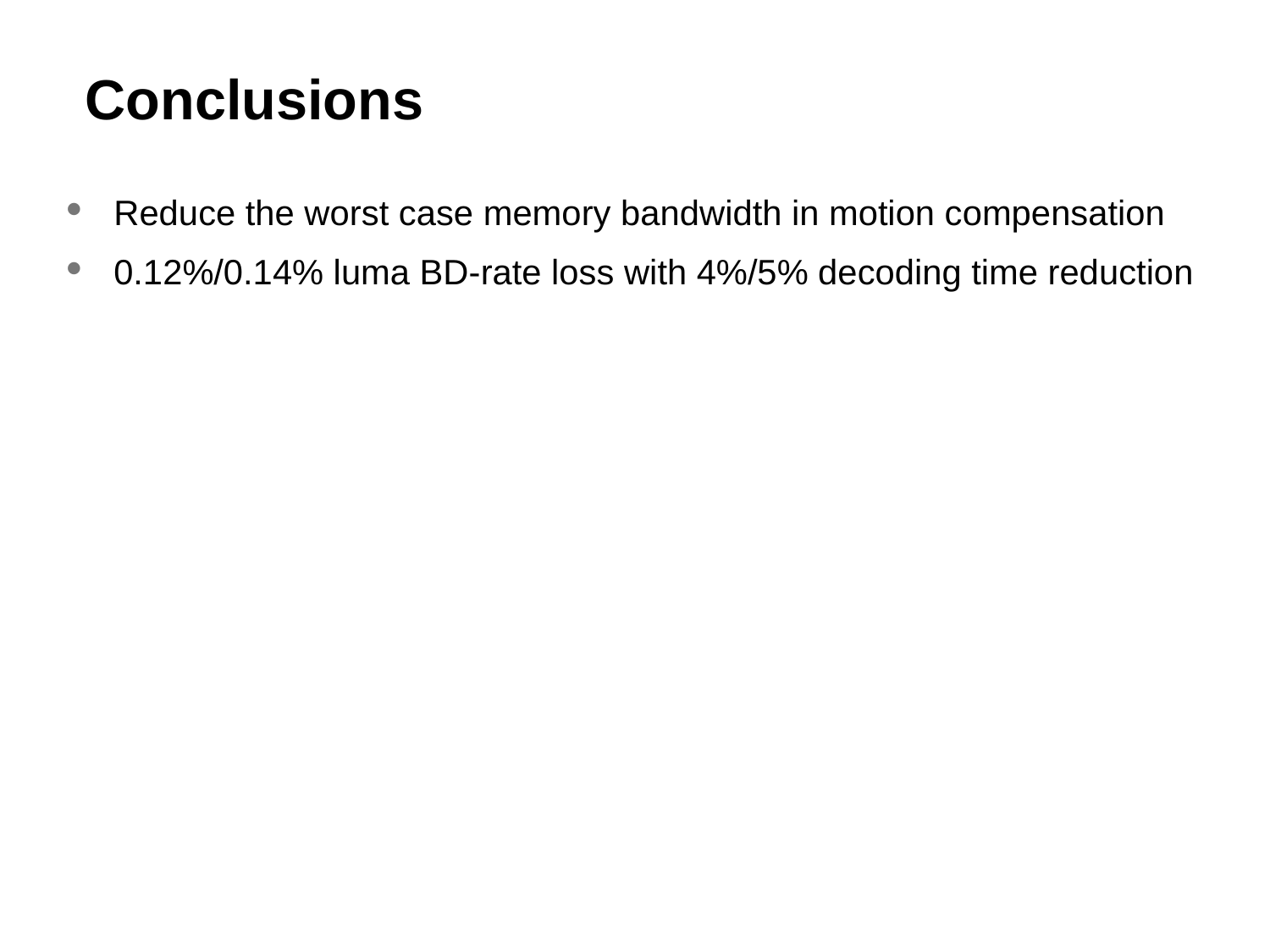

# Conclusions
Reduce the worst case memory bandwidth in motion compensation
0.12%/0.14% luma BD-rate loss with 4%/5% decoding time reduction